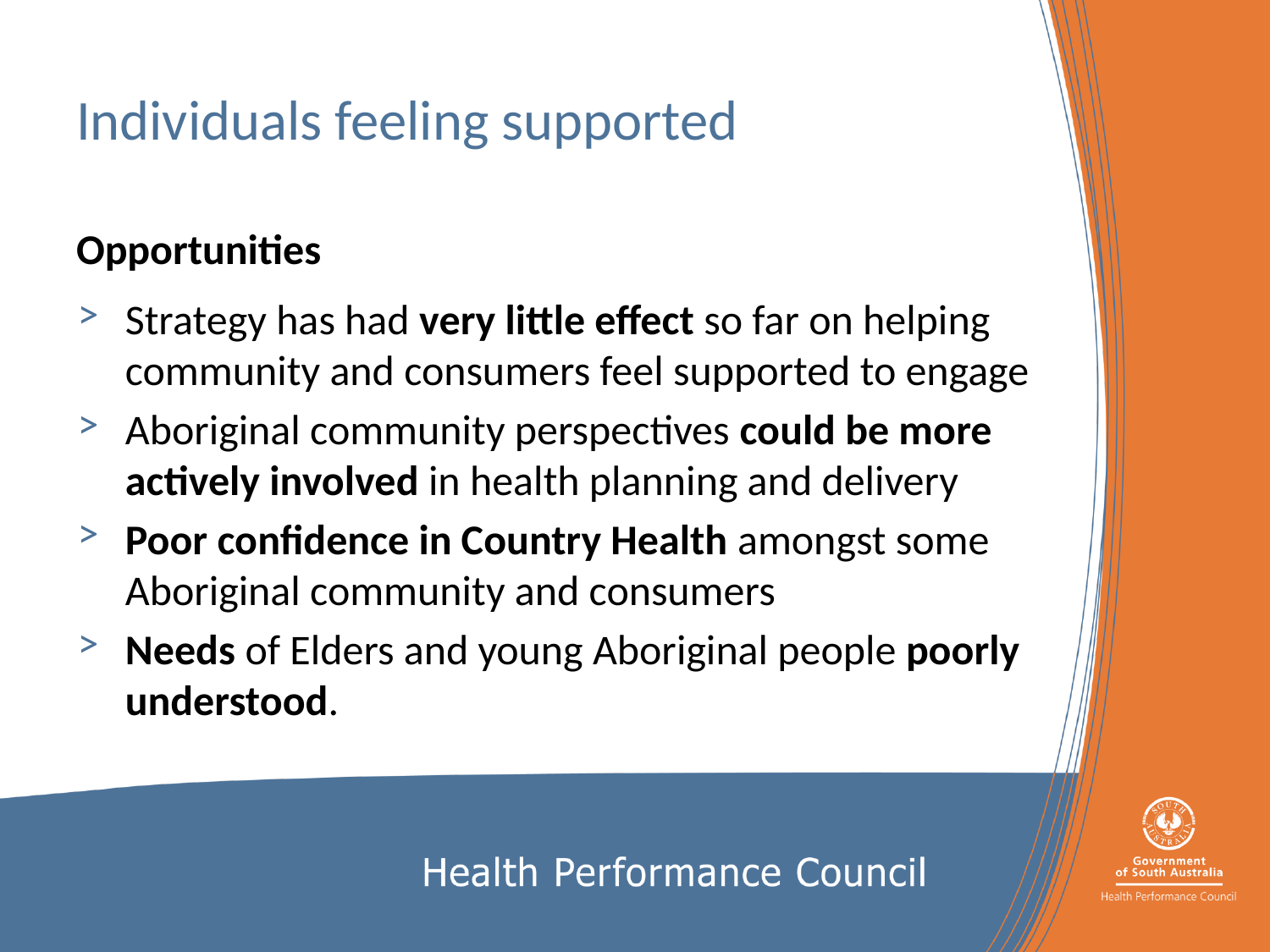

# Individuals feeling supported
Opportunities
Strategy has had very little effect so far on helping community and consumers feel supported to engage
Aboriginal community perspectives could be more actively involved in health planning and delivery
Poor confidence in Country Health amongst some Aboriginal community and consumers
Needs of Elders and young Aboriginal people poorly understood.